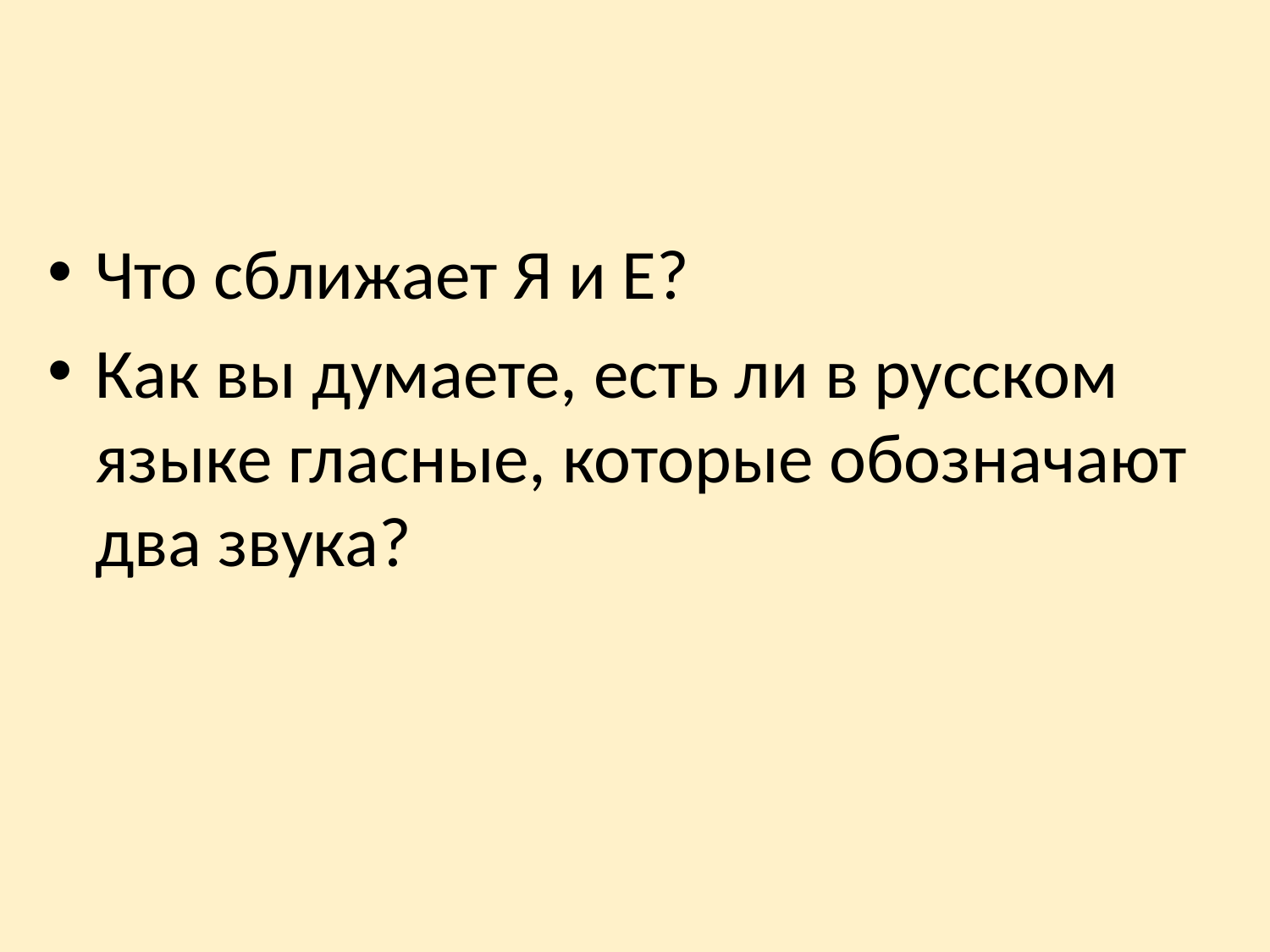

#
Что сближает Я и Е?
Как вы думаете, есть ли в русском языке гласные, которые обозначают два звука?